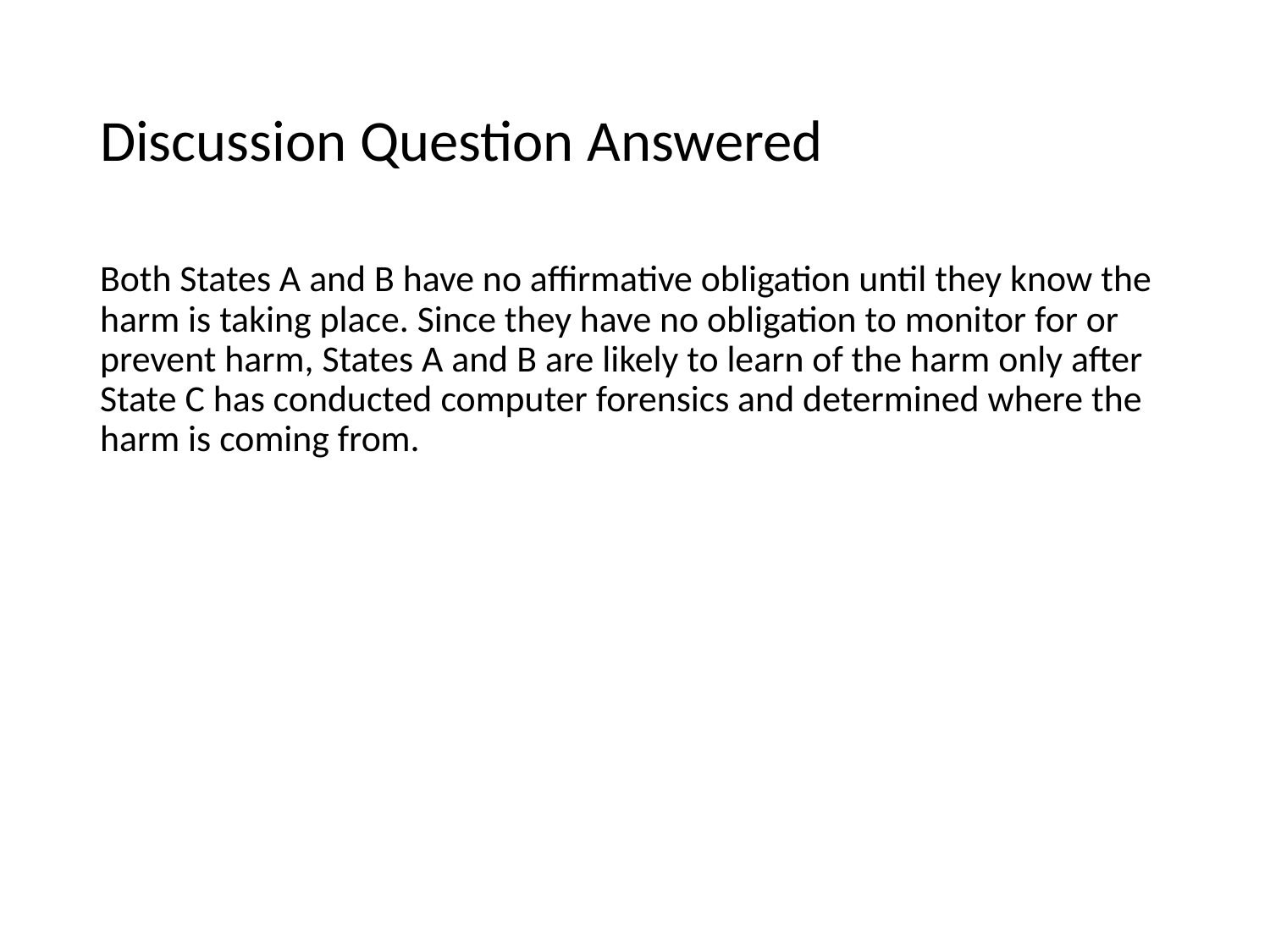

# Discussion Question Answered
Both States A and B have no affirmative obligation until they know the harm is taking place. Since they have no obligation to monitor for or prevent harm, States A and B are likely to learn of the harm only after State C has conducted computer forensics and determined where the harm is coming from.